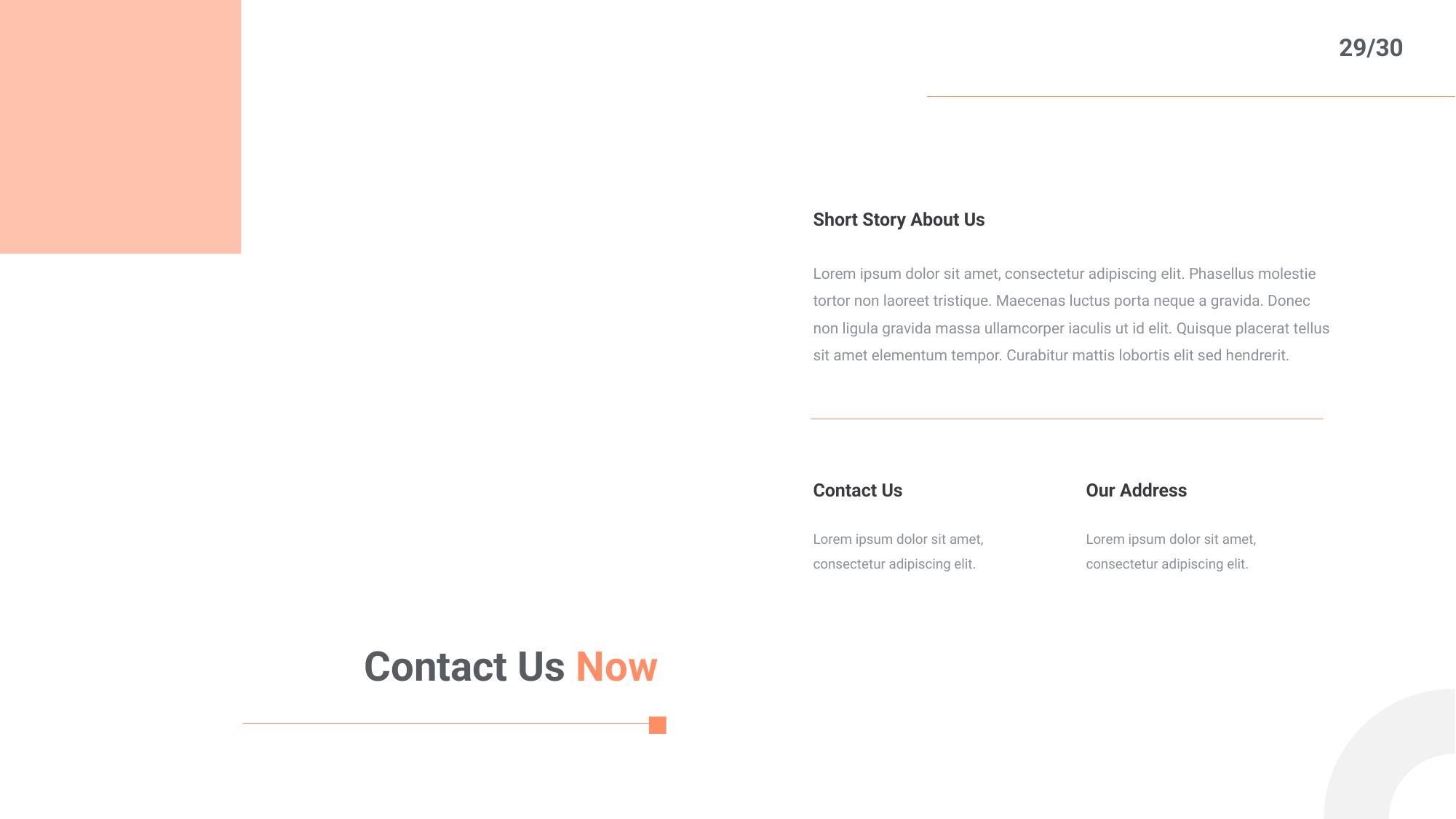

29/30

Short Story About Us
Lorem ipsum dolor sit amet, consectetur adipiscing elit. Phasellus molestie tortor non laoreet tristique. Maecenas luctus porta neque a gravida. Donec non ligula gravida massa ullamcorper iaculis ut id elit. Quisque placerat tellus sit amet elementum tempor. Curabitur mattis lobortis elit sed hendrerit.
Contact Us
Lorem ipsum dolor sit amet, consectetur adipiscing elit.

Our Address
Lorem ipsum dolor sit amet, consectetur adipiscing elit.

Contact Us Now